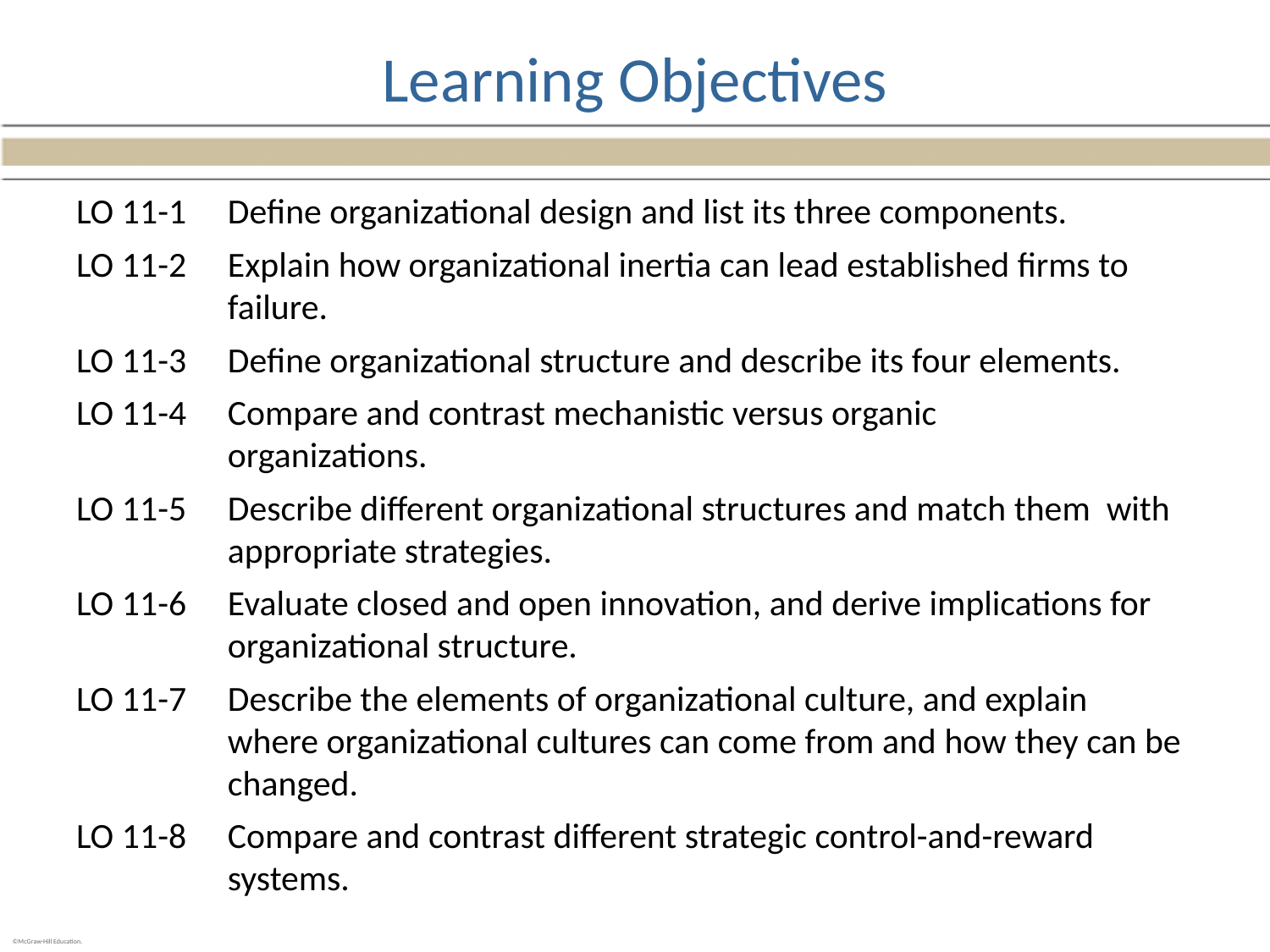

# Learning Objectives
LO 11-1	Define organizational design and list its three components.
LO 11-2	Explain how organizational inertia can lead established firms to failure.
LO 11-3	Define organizational structure and describe its four elements.
LO 11-4	Compare and contrast mechanistic versus organic 	  	  organizations.
LO 11-5	Describe different organizational structures and match them  with appropriate strategies.
LO 11-6	Evaluate closed and open innovation, and derive implications for organizational structure.
LO 11-7	Describe the elements of organizational culture, and explain  where organizational cultures can come from and how they can be changed.
LO 11-8	Compare and contrast different strategic control-and-reward systems.